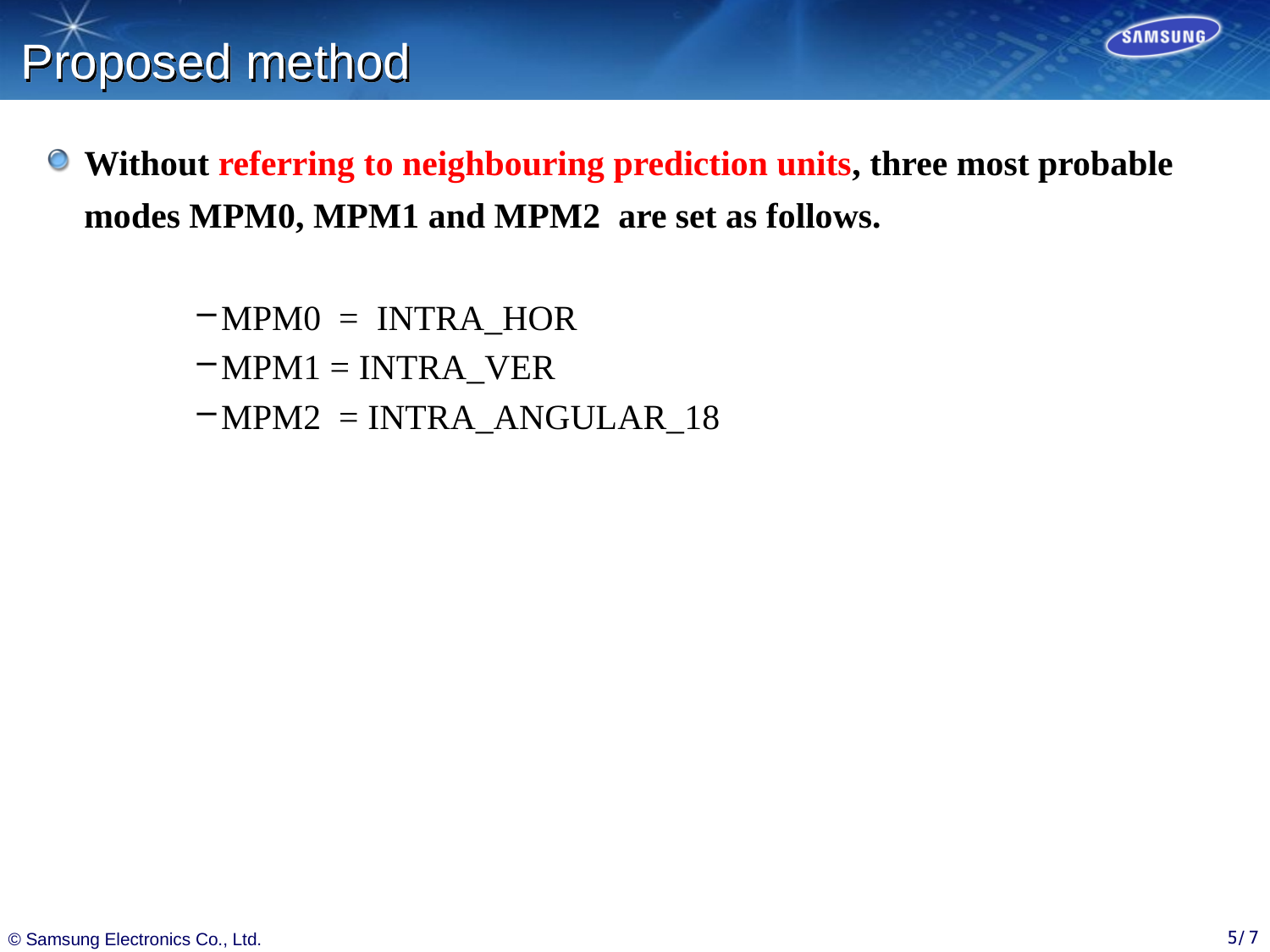

# Proposed method
Without referring to neighbouring prediction units, three most probable modes MPM0, MPM1 and MPM2  are set as follows.

MPM0  =  INTRA_HOR
MPM1 = INTRA_VER
MPM2  = INTRA_ANGULAR_18